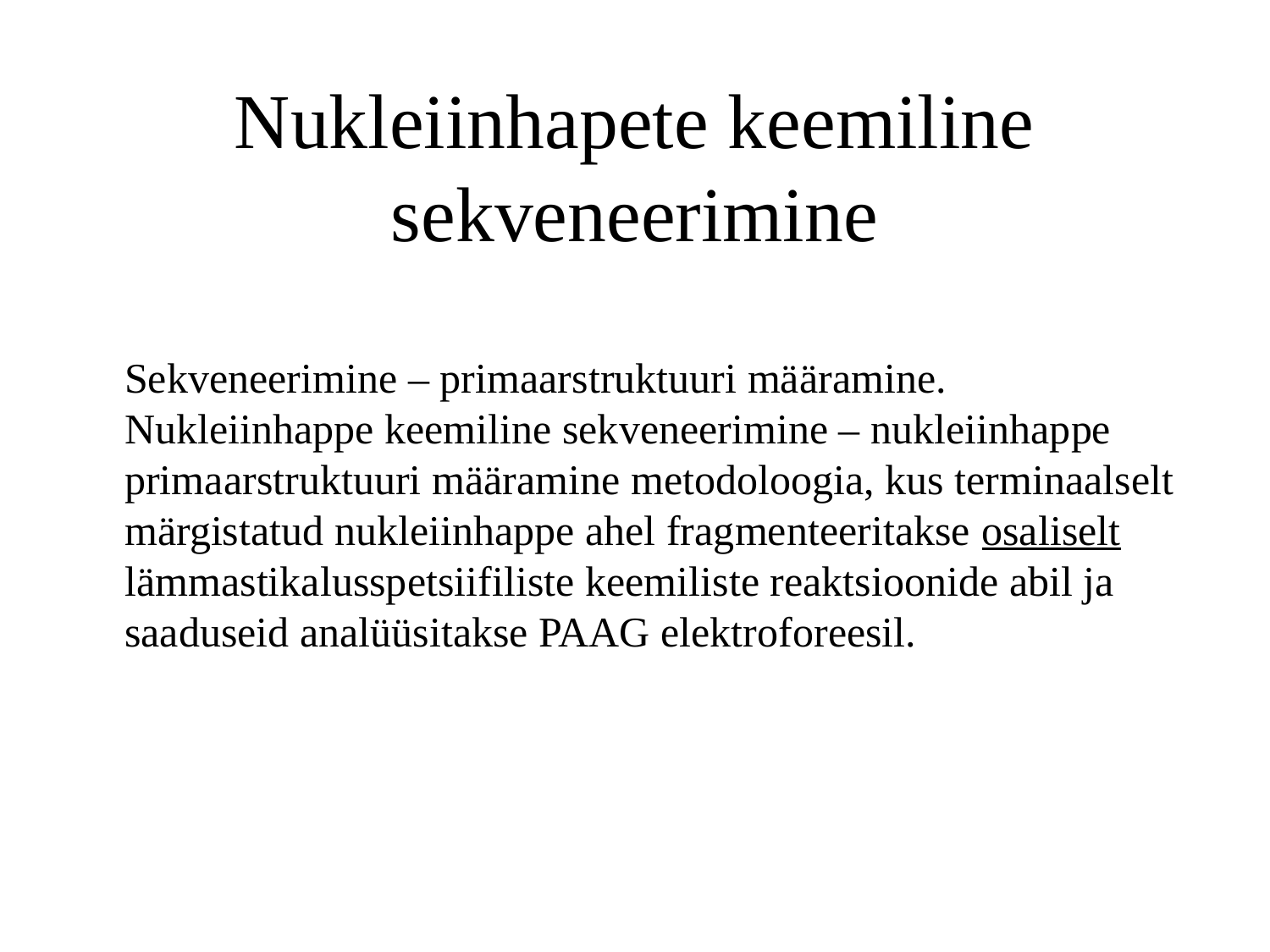

Nukleiinhapete keemiline sekveneerimine
Sekveneerimine – primaarstruktuuri määramine.
Nukleiinhappe keemiline sekveneerimine – nukleiinhappe
primaarstruktuuri määramine metodoloogia, kus terminaalselt
märgistatud nukleiinhappe ahel fragmenteeritakse osaliselt
lämmastikalusspetsiifiliste keemiliste reaktsioonide abil ja
saaduseid analüüsitakse PAAG elektroforeesil.